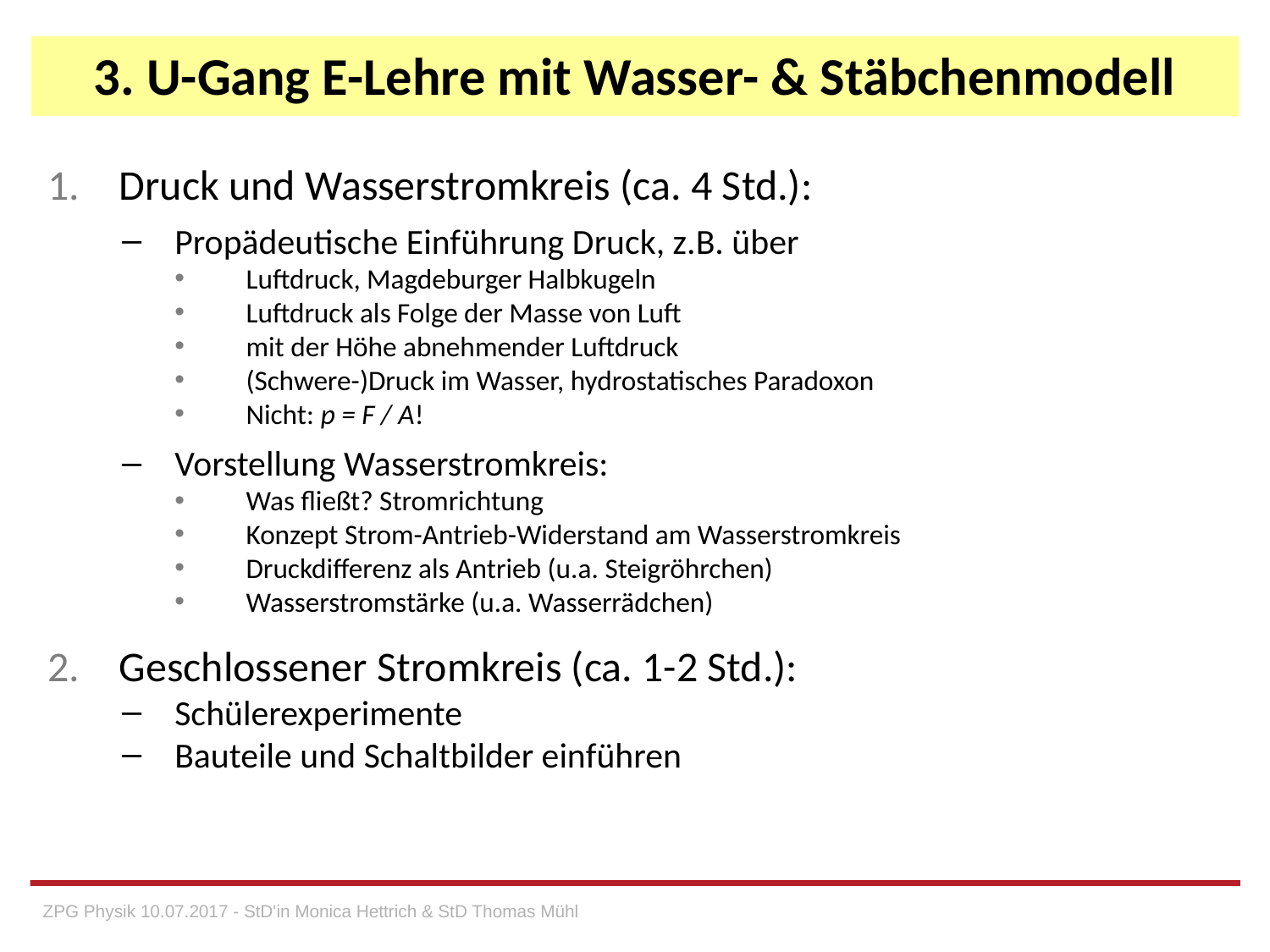

# 3. U-Gang E-Lehre mit Wasser- & Stäbchenmodell
Druck und Wasserstromkreis (ca. 4 Std.):
Propädeutische Einführung Druck, z.B. über
Luftdruck, Magdeburger Halbkugeln
Luftdruck als Folge der Masse von Luft
mit der Höhe abnehmender Luftdruck
(Schwere-)Druck im Wasser, hydrostatisches Paradoxon
Nicht: p = F / A!
Vorstellung Wasserstromkreis:
Was fließt? Stromrichtung
Konzept Strom-Antrieb-Widerstand am Wasserstromkreis
Druckdifferenz als Antrieb (u.a. Steigröhrchen)
Wasserstromstärke (u.a. Wasserrädchen)
Geschlossener Stromkreis (ca. 1-2 Std.):
Schülerexperimente
Bauteile und Schaltbilder einführen

ZPG Physik 10.07.2017 - StD'in Monica Hettrich & StD Thomas Mühl